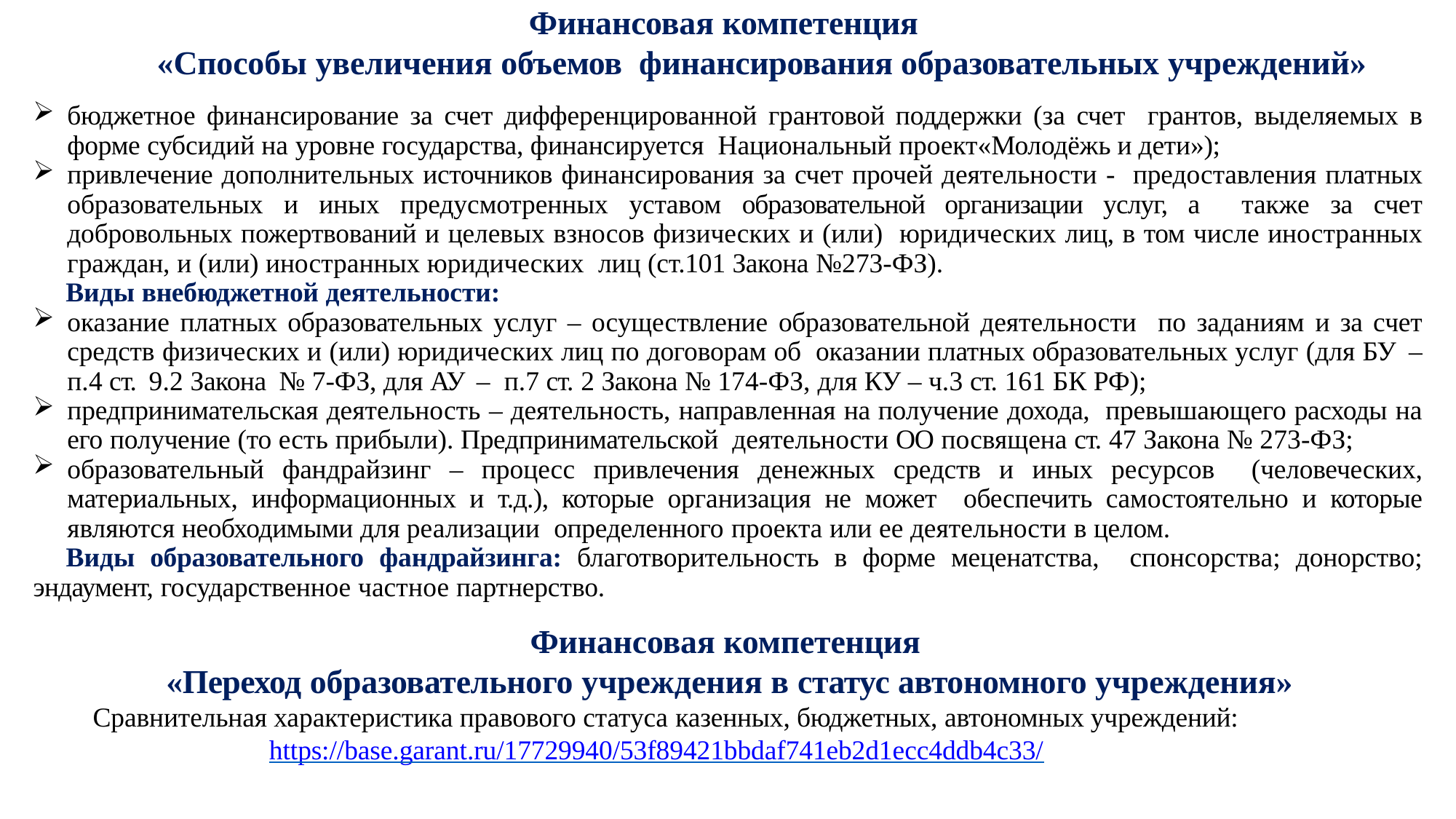

# Финансовая компетенция «Способы увеличения объемов  финансирования образовательных учреждений»
бюджетное финансирование за счет дифференцированной грантовой поддержки (за счет  грантов, выделяемых в форме субсидий на уровне государства, финансируется  Национальный проект«Молодёжь и дети»);
привлечение дополнительных источников финансирования за счет прочей деятельности -  предоставления платных образовательных и иных предусмотренных уставом образовательной организации услуг, а  также за счет добровольных пожертвований и целевых взносов физических и (или)  юридических лиц, в том числе иностранных граждан, и (или) иностранных юридических  лиц (ст.101 Закона №273-ФЗ).
Виды внебюджетной деятельности:
оказание платных образовательных услуг – осуществление образовательной деятельности  по заданиям и за счет средств физических и (или) юридических лиц по договорам об  оказании платных образовательных услуг (для БУ – п.4 ст. 9.2 Закона № 7-ФЗ, для АУ –  п.7 ст. 2 Закона № 174-ФЗ, для КУ – ч.3 ст. 161 БК РФ);
предпринимательская деятельность – деятельность, направленная на получение дохода,  превышающего расходы на его получение (то есть прибыли). Предпринимательской  деятельности ОО посвящена ст. 47 Закона № 273-ФЗ;
образовательный фандрайзинг – процесс привлечения денежных средств и иных ресурсов  (человеческих, материальных, информационных и т.д.), которые организация не может  обеспечить самостоятельно и которые являются необходимыми для реализации  определенного проекта или ее деятельности в целом.
Виды образовательного фандрайзинга: благотворительность в форме меценатства,  спонсорства; донорство; эндаумент, государственное частное партнерство.
Финансовая компетенция
«Переход образовательного учреждения в статус автономного учреждения»
Сравнительная характеристика правового статуса казенных, бюджетных, автономных учреждений:  https://base.garant.ru/17729940/53f89421bbdaf741eb2d1ecc4ddb4c33/